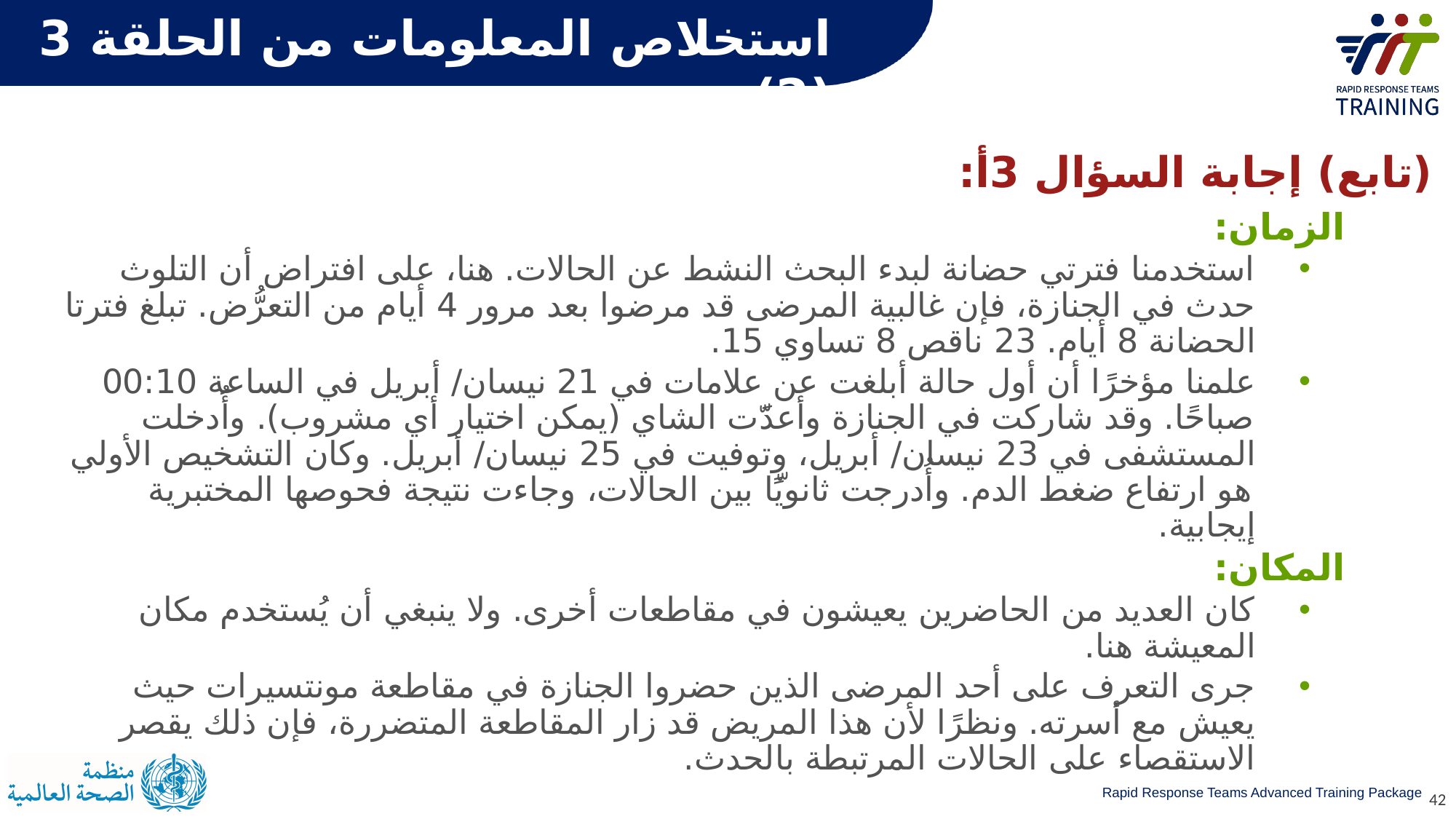

استخلاص المعلومات من الحلقة 3 (2)
(تابع) إجابة السؤال 3أ:
الزمان:
استخدمنا فترتي حضانة لبدء البحث النشط عن الحالات. هنا، على افتراض أن التلوث حدث في الجنازة، فإن غالبية المرضى قد مرضوا بعد مرور 4 أيام من التعرُّض. تبلغ فترتا الحضانة 8 أيام. 23 ناقص 8 تساوي 15.
علمنا مؤخرًا أن أول حالة أبلغت عن علامات في 21 نيسان/ أبريل في الساعة 00:10 صباحًا. وقد شاركت في الجنازة وأعدَّت الشاي (يمكن اختيار أي مشروب). وأُدخلت المستشفى في 23 نيسان/ أبريل، وتوفيت في 25 نيسان/ أبريل. وكان التشخيص الأولي هو ارتفاع ضغط الدم. وأُدرجت ثانويًّا بين الحالات، وجاءت نتيجة فحوصها المختبرية إيجابية.
المكان:
كان العديد من الحاضرين يعيشون في مقاطعات أخرى. ولا ينبغي أن يُستخدم مكان المعيشة هنا.
جرى التعرف على أحد المرضى الذين حضروا الجنازة في مقاطعة مونتسيرات حيث يعيش مع أسرته. ونظرًا لأن هذا المريض قد زار المقاطعة المتضررة، فإن ذلك يقصر الاستقصاء على الحالات المرتبطة بالحدث.